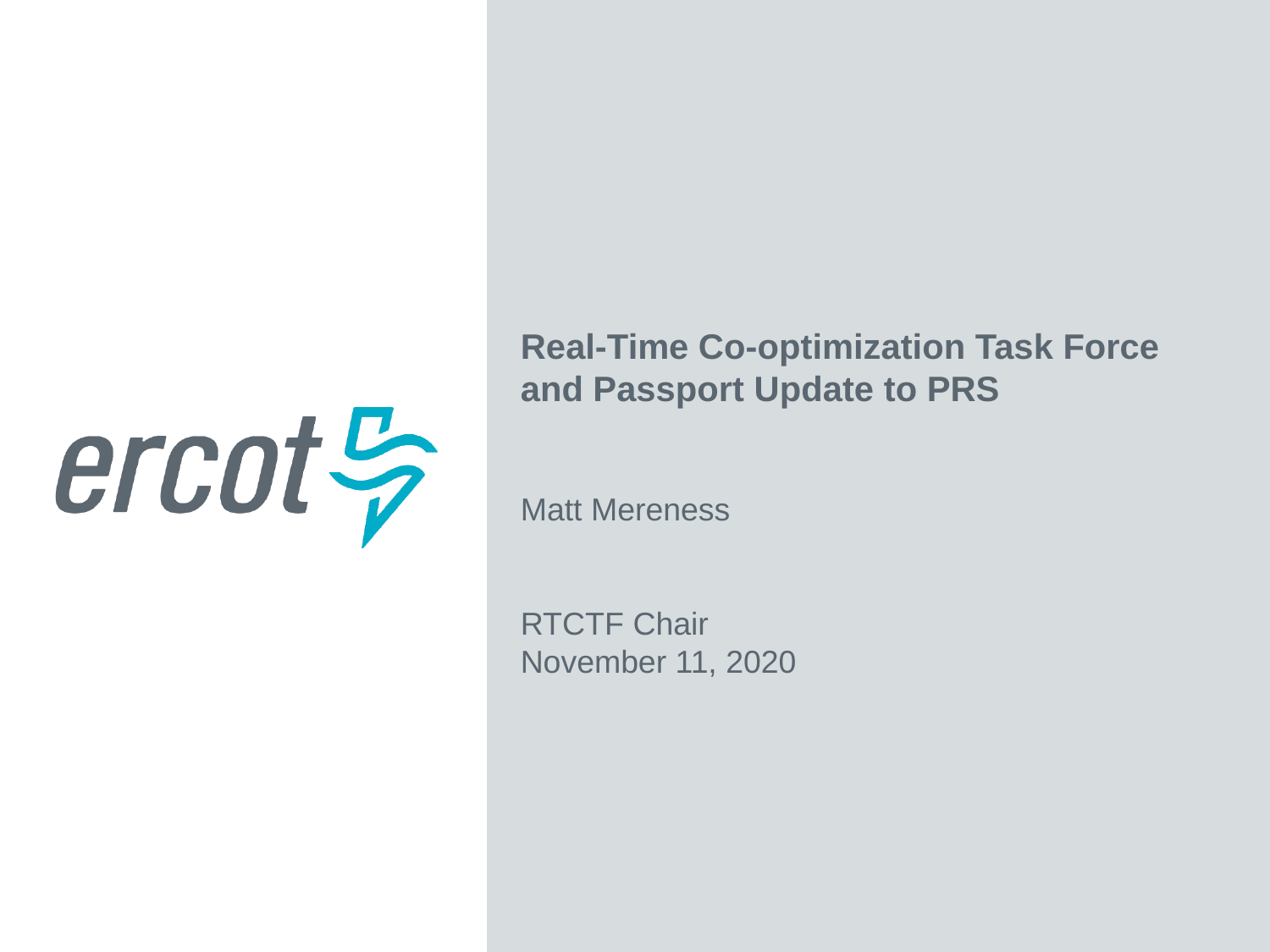

Real-Time Co-optimization Task Force and Passport Update to PRS

Matt Mereness

RTCTF Chair
November 11, 2020